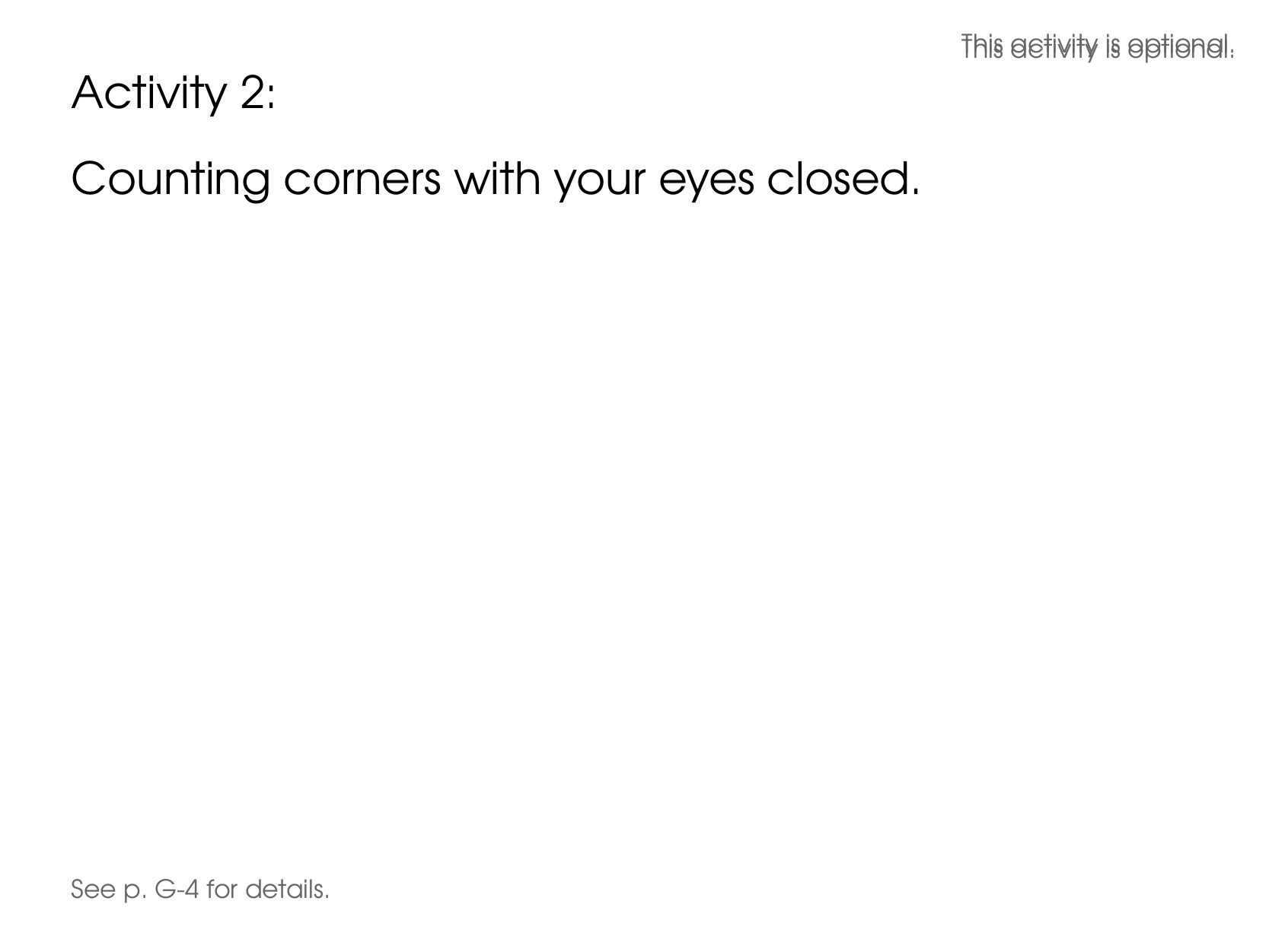

This activity is optional.
This activity is optional.
Activity 2:
Counting corners with your eyes closed.
See p. G-4 for details.